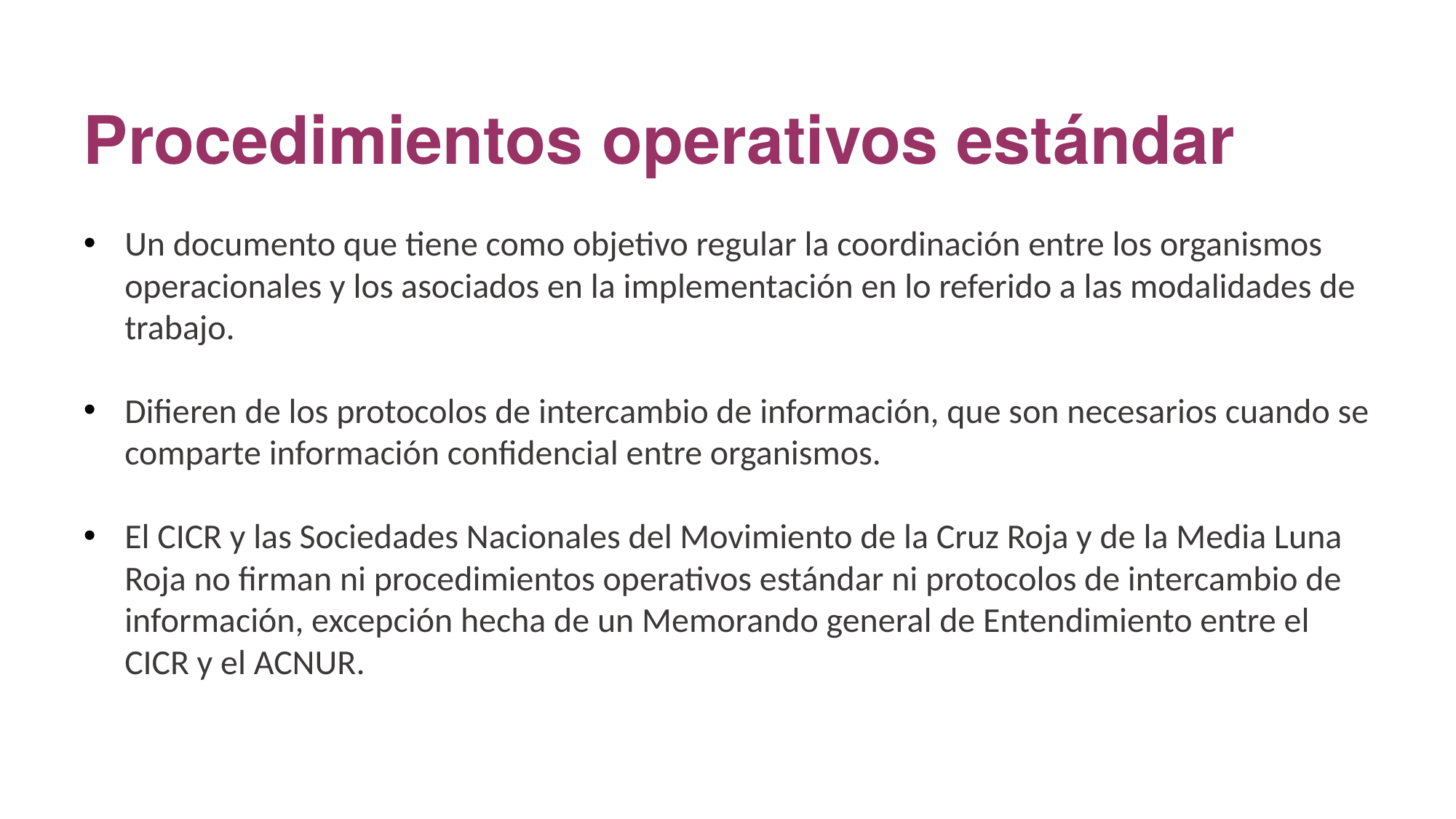

# Procedimientos operativos estándar
Un documento que tiene como objetivo regular la coordinación entre los organismos operacionales y los asociados en la implementación en lo referido a las modalidades de trabajo.

Difieren de los protocolos de intercambio de información, que son necesarios cuando se comparte información confidencial entre organismos.

El CICR y las Sociedades Nacionales del Movimiento de la Cruz Roja y de la Media Luna Roja no firman ni procedimientos operativos estándar ni protocolos de intercambio de información, excepción hecha de un Memorando general de Entendimiento entre el CICR y el ACNUR.